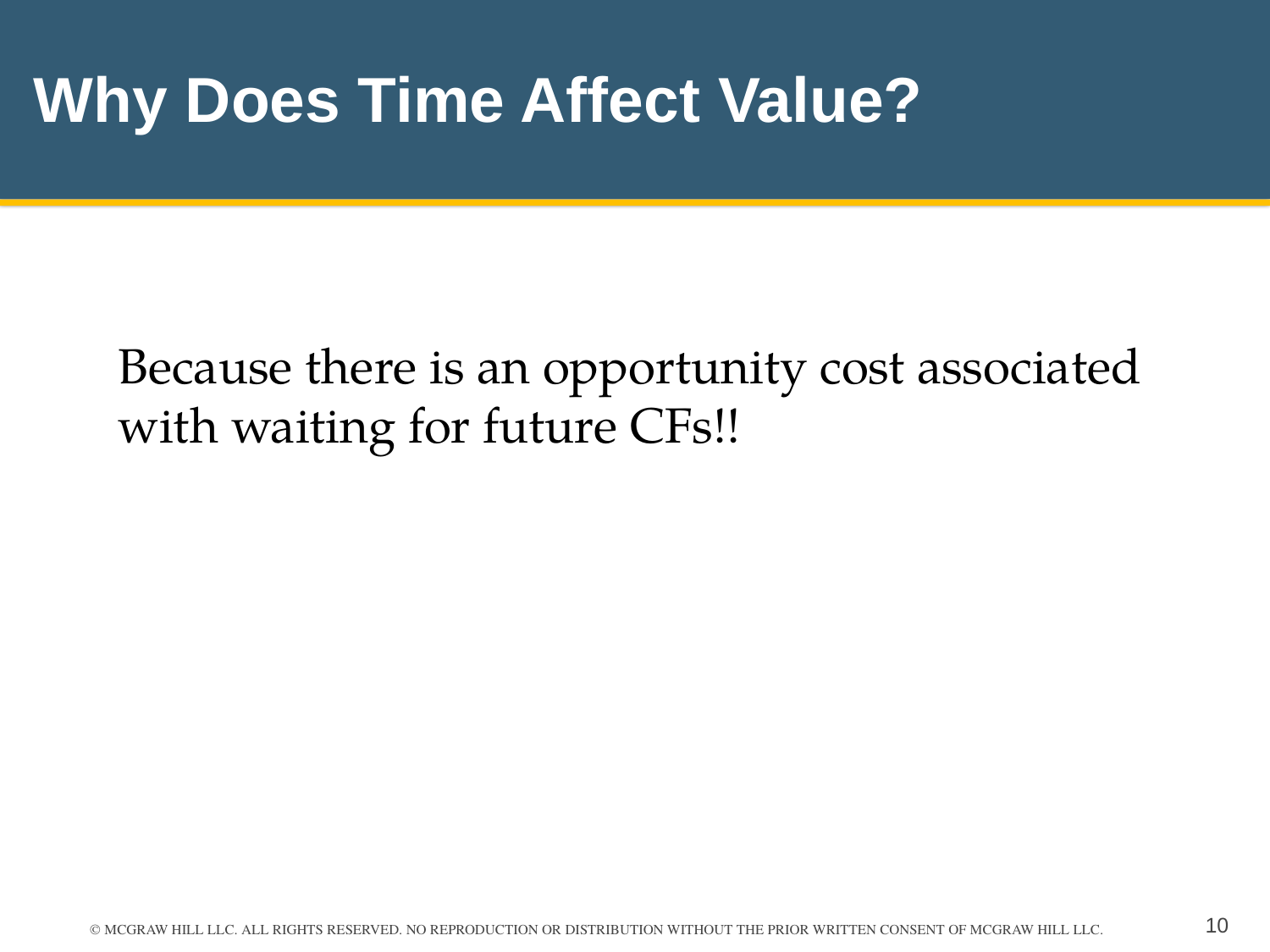

# Why Does Time Affect Value?
Because there is an opportunity cost associated with waiting for future CFs!!
© MCGRAW HILL LLC. ALL RIGHTS RESERVED. NO REPRODUCTION OR DISTRIBUTION WITHOUT THE PRIOR WRITTEN CONSENT OF MCGRAW HILL LLC.
10